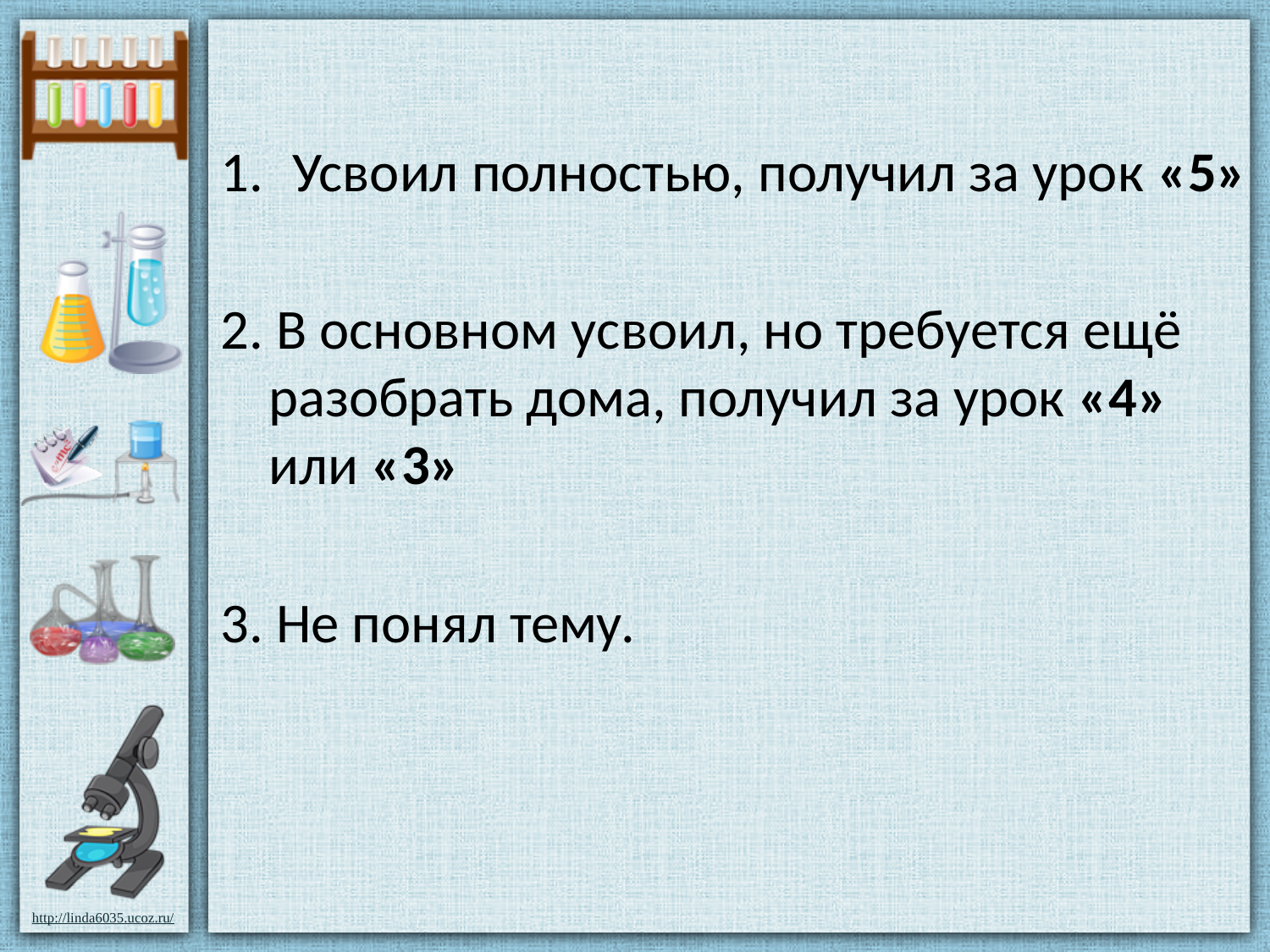

Усвоил полностью, получил за урок «5»

2. В основном усвоил, но требуется ещё разобрать дома, получил за урок «4» или «3»

3. Не понял тему.